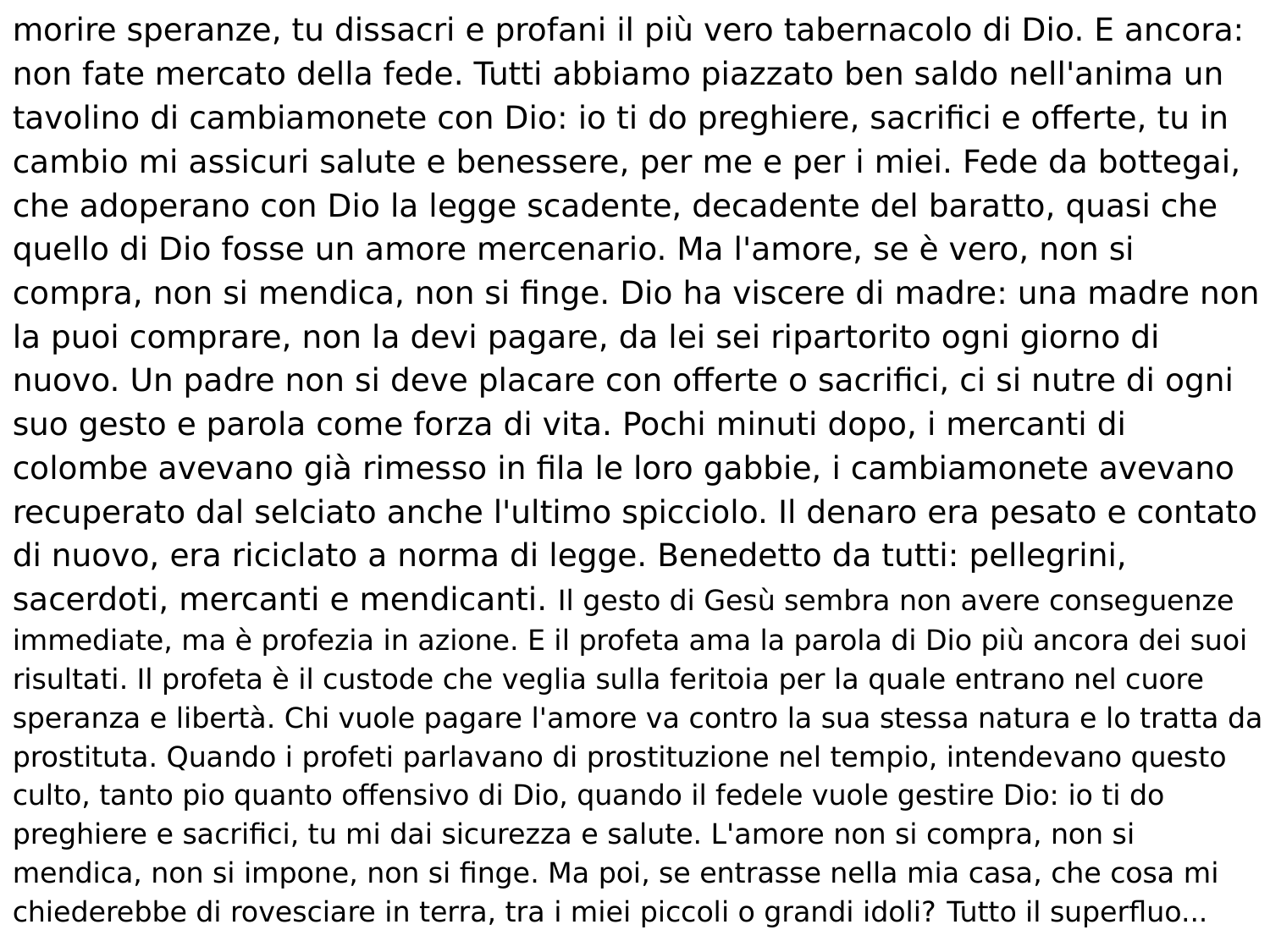

morire speranze, tu dissacri e profani il più vero tabernacolo di Dio. E ancora: non fate mercato della fede. Tutti abbiamo piazzato ben saldo nell'anima un tavolino di cambiamonete con Dio: io ti do preghiere, sacrifici e offerte, tu in cambio mi assicuri salute e benessere, per me e per i miei. Fede da bottegai, che adoperano con Dio la legge scadente, decadente del baratto, quasi che quello di Dio fosse un amore mercenario. Ma l'amore, se è vero, non si compra, non si mendica, non si finge. Dio ha viscere di madre: una madre non la puoi comprare, non la devi pagare, da lei sei ripartorito ogni giorno di nuovo. Un padre non si deve placare con offerte o sacrifici, ci si nutre di ogni suo gesto e parola come forza di vita. Pochi minuti dopo, i mercanti di colombe avevano già rimesso in fila le loro gabbie, i cambiamonete avevano recuperato dal selciato anche l'ultimo spicciolo. Il denaro era pesato e contato di nuovo, era riciclato a norma di legge. Benedetto da tutti: pellegrini, sacerdoti, mercanti e mendicanti. Il gesto di Gesù sembra non avere conseguenze immediate, ma è profezia in azione. E il profeta ama la parola di Dio più ancora dei suoi risultati. Il profeta è il custode che veglia sulla feritoia per la quale entrano nel cuore speranza e libertà. Chi vuole pagare l'amore va contro la sua stessa natura e lo tratta da prostituta. Quando i profeti parlavano di prostituzione nel tempio, intendevano questo culto, tanto pio quanto offensivo di Dio, quando il fedele vuole gestire Dio: io ti do preghiere e sacrifici, tu mi dai sicurezza e salute. L'amore non si compra, non si mendica, non si impone, non si finge. Ma poi, se entrasse nella mia casa, che cosa mi chiederebbe di rovesciare in terra, tra i miei piccoli o grandi idoli? Tutto il superfluo...